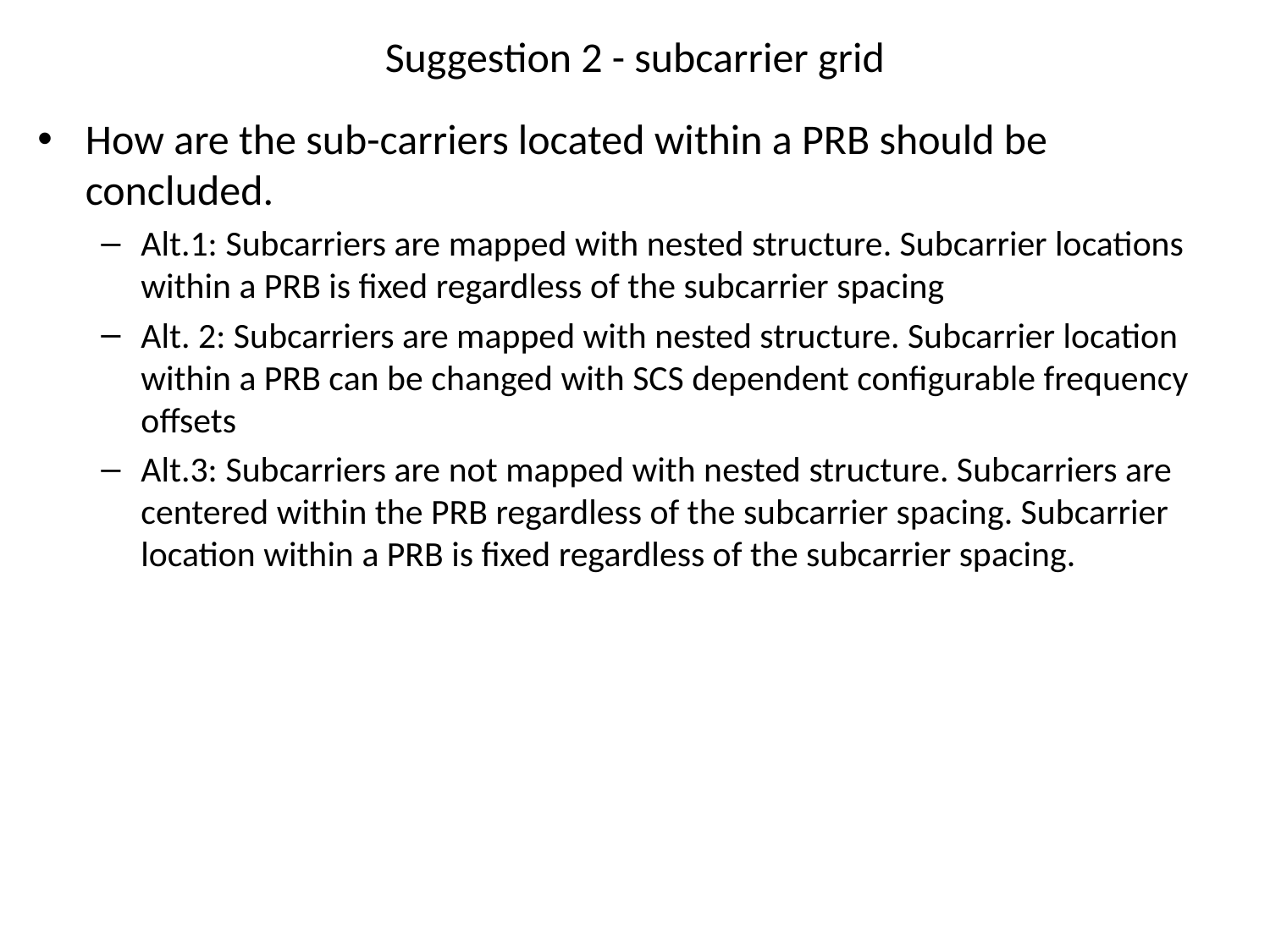

# Suggestion 2 - subcarrier grid
How are the sub-carriers located within a PRB should be concluded.
Alt.1: Subcarriers are mapped with nested structure. Subcarrier locations within a PRB is fixed regardless of the subcarrier spacing
Alt. 2: Subcarriers are mapped with nested structure. Subcarrier location within a PRB can be changed with SCS dependent configurable frequency offsets
Alt.3: Subcarriers are not mapped with nested structure. Subcarriers are centered within the PRB regardless of the subcarrier spacing. Subcarrier location within a PRB is fixed regardless of the subcarrier spacing.